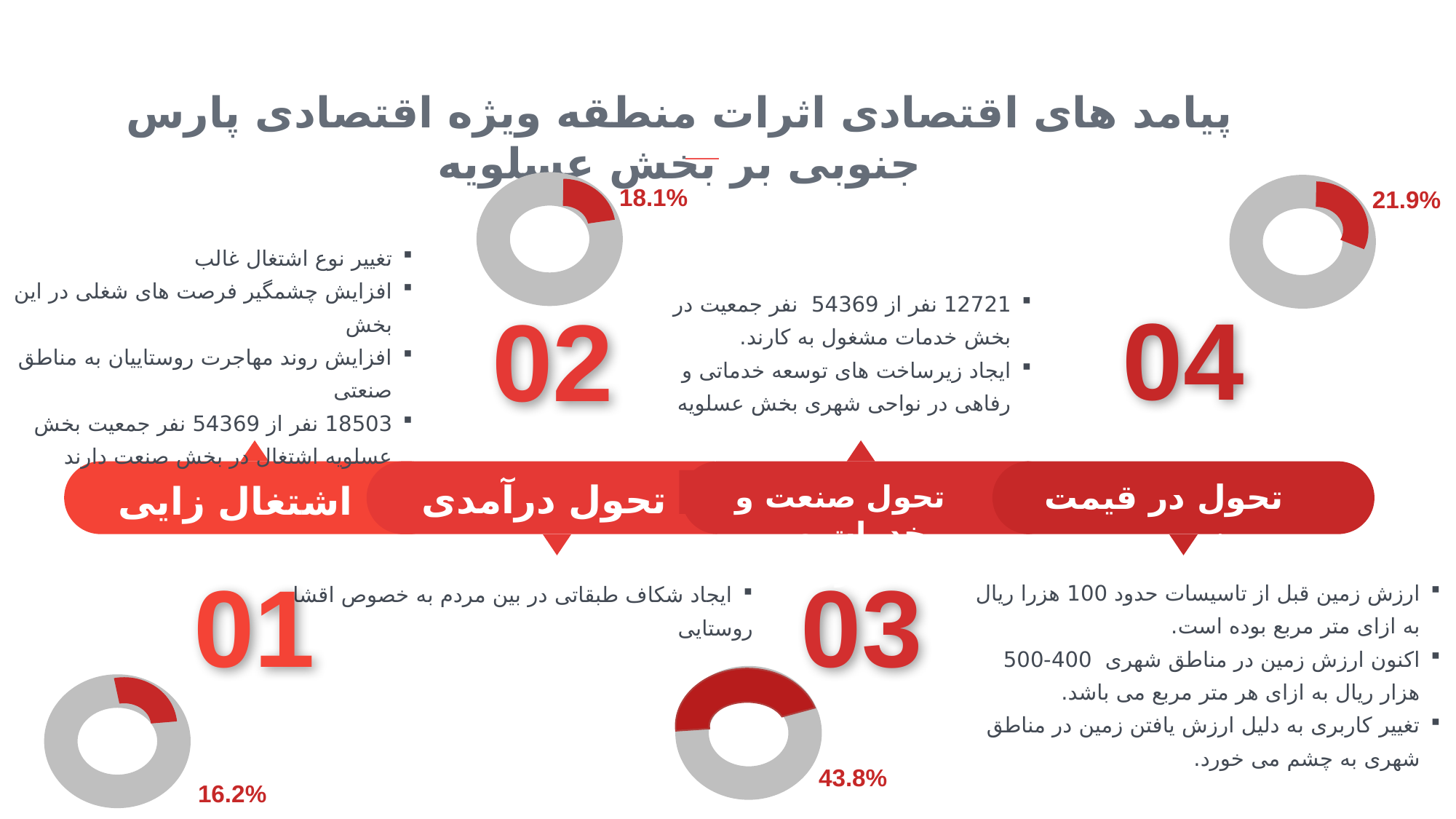

پیامد های اقتصادی اثرات منطقه ویژه اقتصادی پارس جنوبی بر بخش عسلویه

18.1%

21.9%
تغییر نوع اشتغال غالب
افزایش چشمگیر فرصت های شغلی در این بخش
افزایش روند مهاجرت روستاییان به مناطق صنعتی
18503 نفر از 54369 نفر جمعیت بخش عسلویه اشتغال در بخش صنعت دارند
12721 نفر از 54369  نفر جمعیت در بخش خدمات مشغول به کارند.
ایجاد زیرساخت های توسعه خدماتی و رفاهی در نواحی شهری بخش عسلویه
04
02

اشتغال زایی

تحول صنعت و خدمات و کشاورزی

تحول درآمدی

تحول در قیمت زمین

01
03
ارزش زمین قبل از تاسیسات حدود 100 هزرا ریال به ازای متر مربع بوده است.
اکنون ارزش زمین در مناطق شهری  400-500  هزار ریال به ازای هر متر مربع می باشد.
تغییر کاربری به دلیل ارزش یافتن زمین در مناطق شهری به چشم می خورد.
ایجاد شکاف طبقاتی در بین مردم به خصوص اقشار
روستایی

16.2%
43.8%